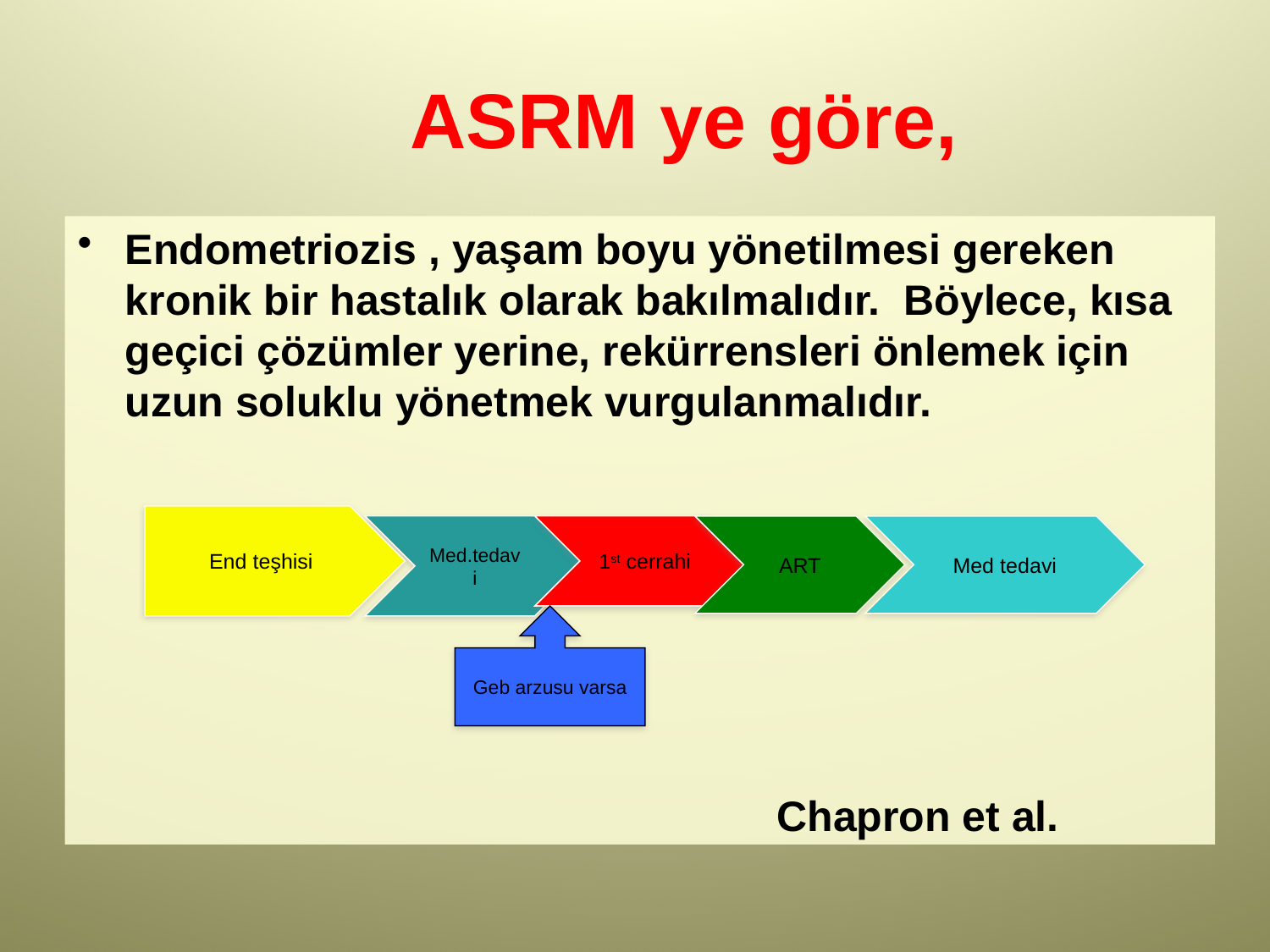

# ASRM ye göre,
Endometriozis , yaşam boyu yönetilmesi gereken kronik bir hastalık olarak bakılmalıdır.  Böylece, kısa geçici çözümler yerine, rekürrensleri önlemek için uzun soluklu yönetmek vurgulanmalıdır.

                                                           Chapron et al.

End teşhisi
Med.tedavi
1st cerrahi
ART
Med tedavi
Geb arzusu varsa